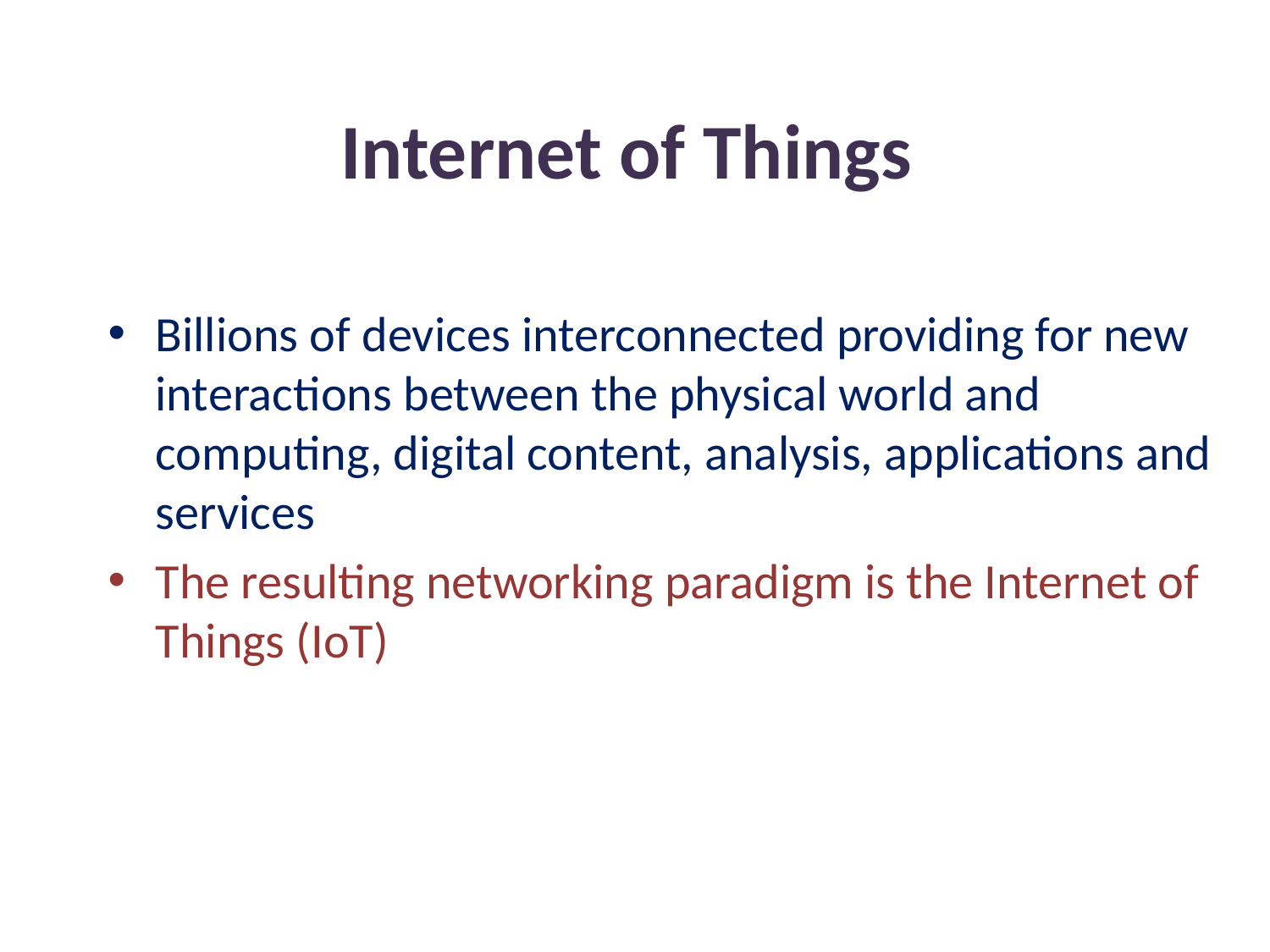

# Internet of Things
Billions of devices interconnected providing for new interactions between the physical world and computing, digital content, analysis, applications and services
The resulting networking paradigm is the Internet of Things (IoT)